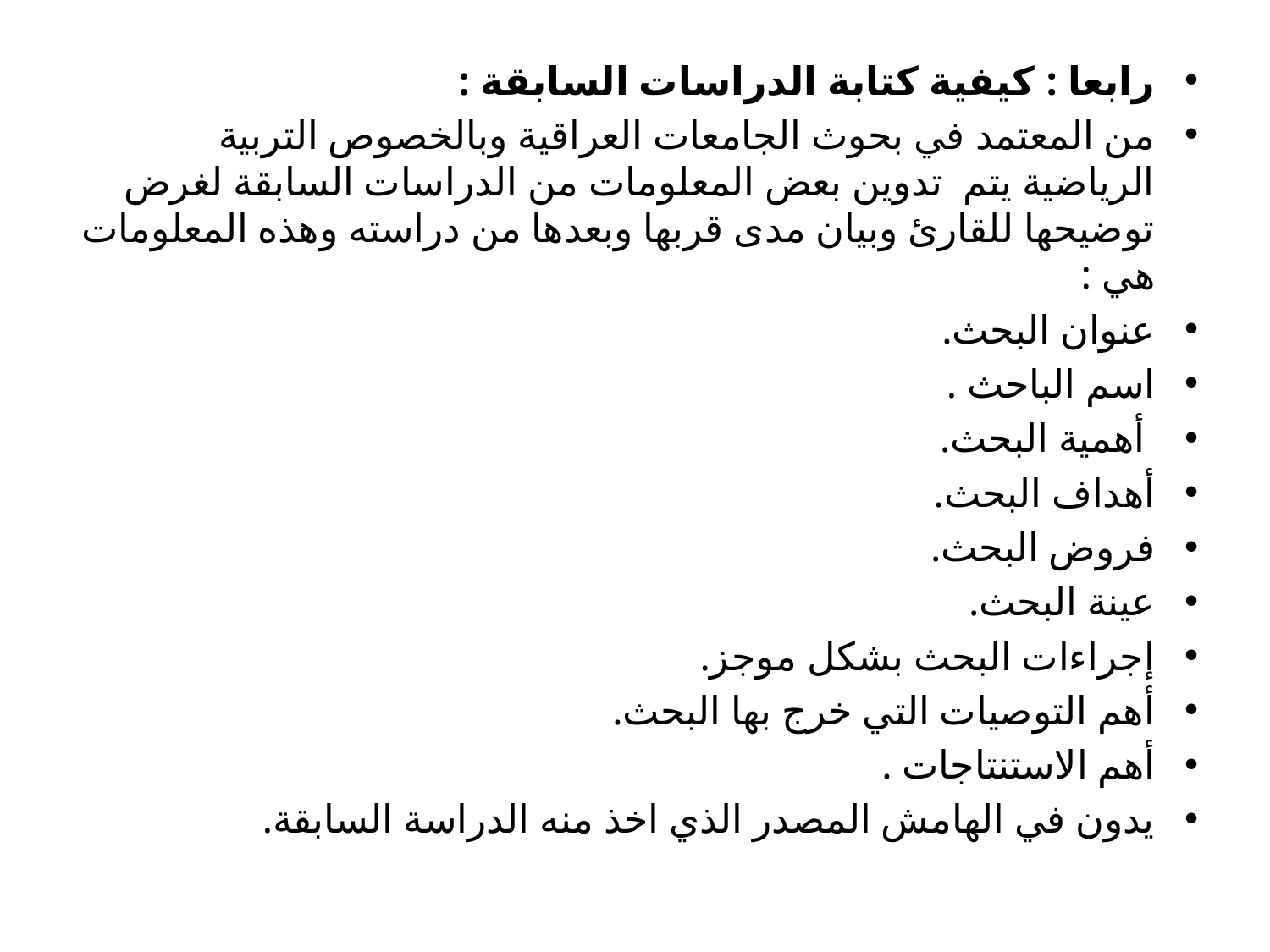

رابعا : كيفية كتابة الدراسات السابقة :
من المعتمد في بحوث الجامعات العراقية وبالخصوص التربية الرياضية يتم  تدوين بعض المعلومات من الدراسات السابقة لغرض توضيحها للقارئ وبيان مدى قربها وبعدها من دراسته وهذه المعلومات هي :
عنوان البحث.
اسم الباحث .
 أهمية البحث.
أهداف البحث.
فروض البحث.
عينة البحث.
إجراءات البحث بشكل موجز.
أهم التوصيات التي خرج بها البحث.
أهم الاستنتاجات .
يدون في الهامش المصدر الذي اخذ منه الدراسة السابقة.